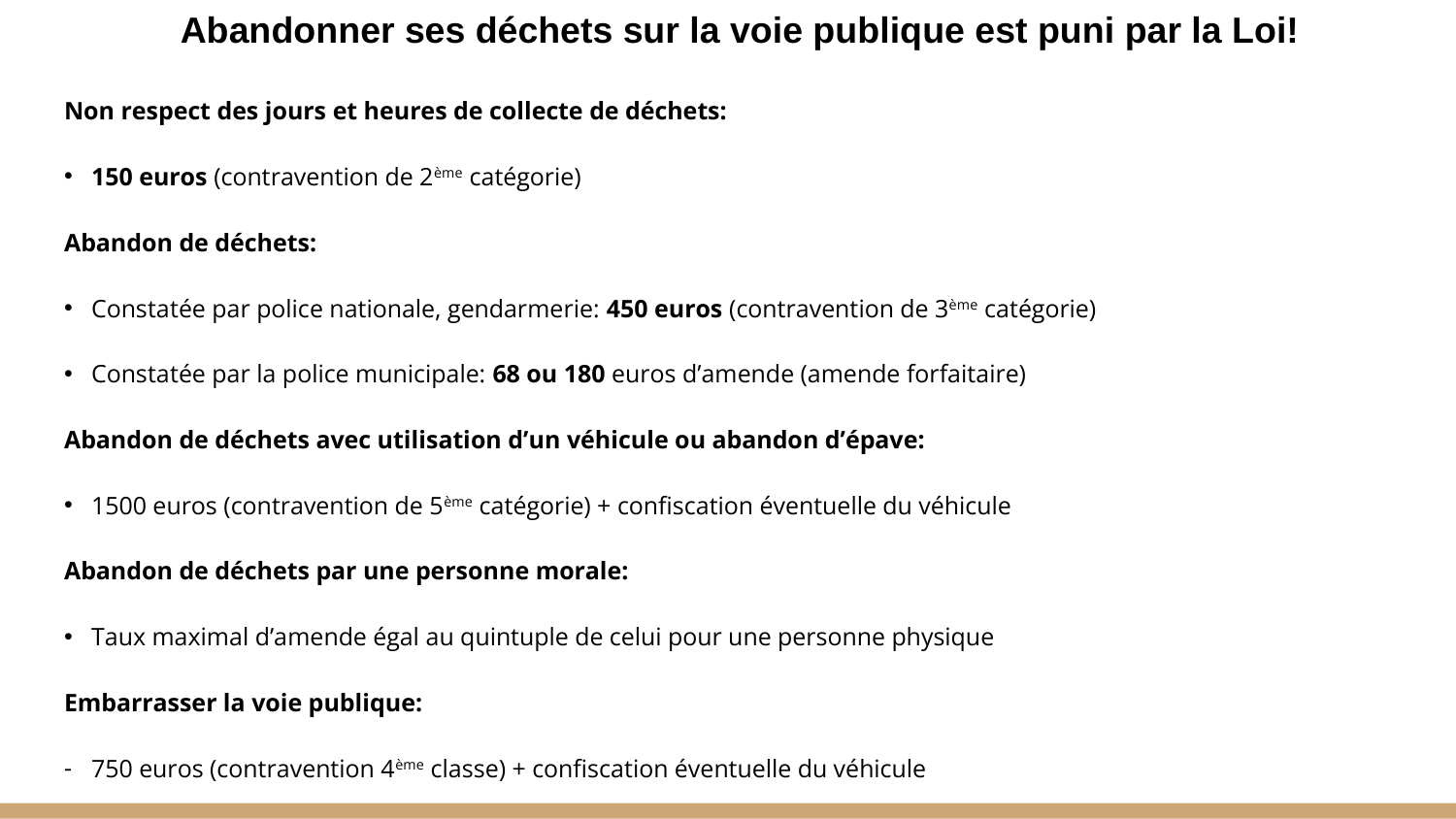

Abandonner ses déchets sur la voie publique est puni par la Loi!
Non respect des jours et heures de collecte de déchets:
150 euros (contravention de 2ème catégorie)
Abandon de déchets:
Constatée par police nationale, gendarmerie: 450 euros (contravention de 3ème catégorie)
Constatée par la police municipale: 68 ou 180 euros d’amende (amende forfaitaire)
Abandon de déchets avec utilisation d’un véhicule ou abandon d’épave:
1500 euros (contravention de 5ème catégorie) + confiscation éventuelle du véhicule
Abandon de déchets par une personne morale:
Taux maximal d’amende égal au quintuple de celui pour une personne physique
Embarrasser la voie publique:
750 euros (contravention 4ème classe) + confiscation éventuelle du véhicule